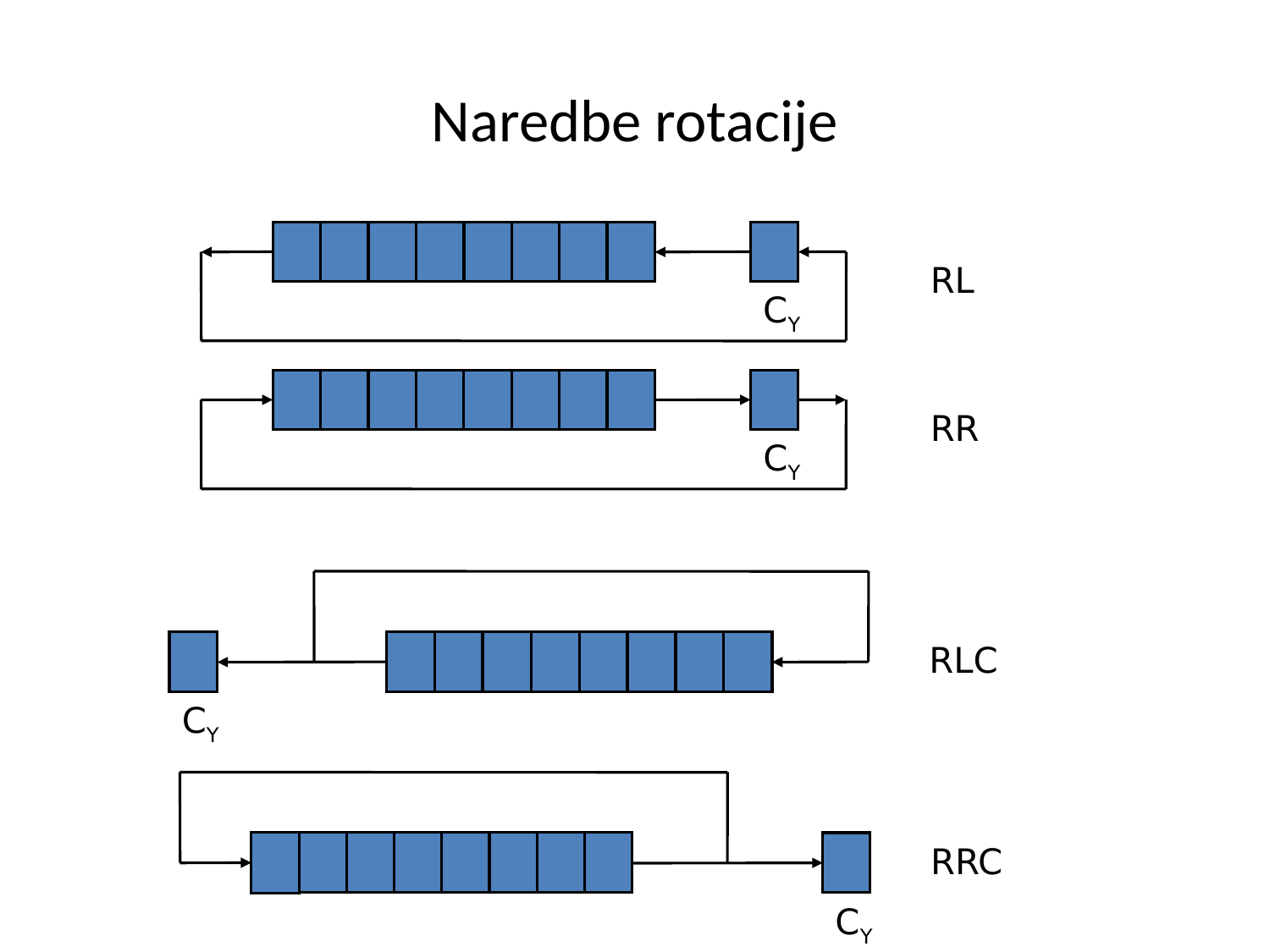

# Naredbe rotacije

CY

RL

RR
CY

RLC

CY

RRC

CY